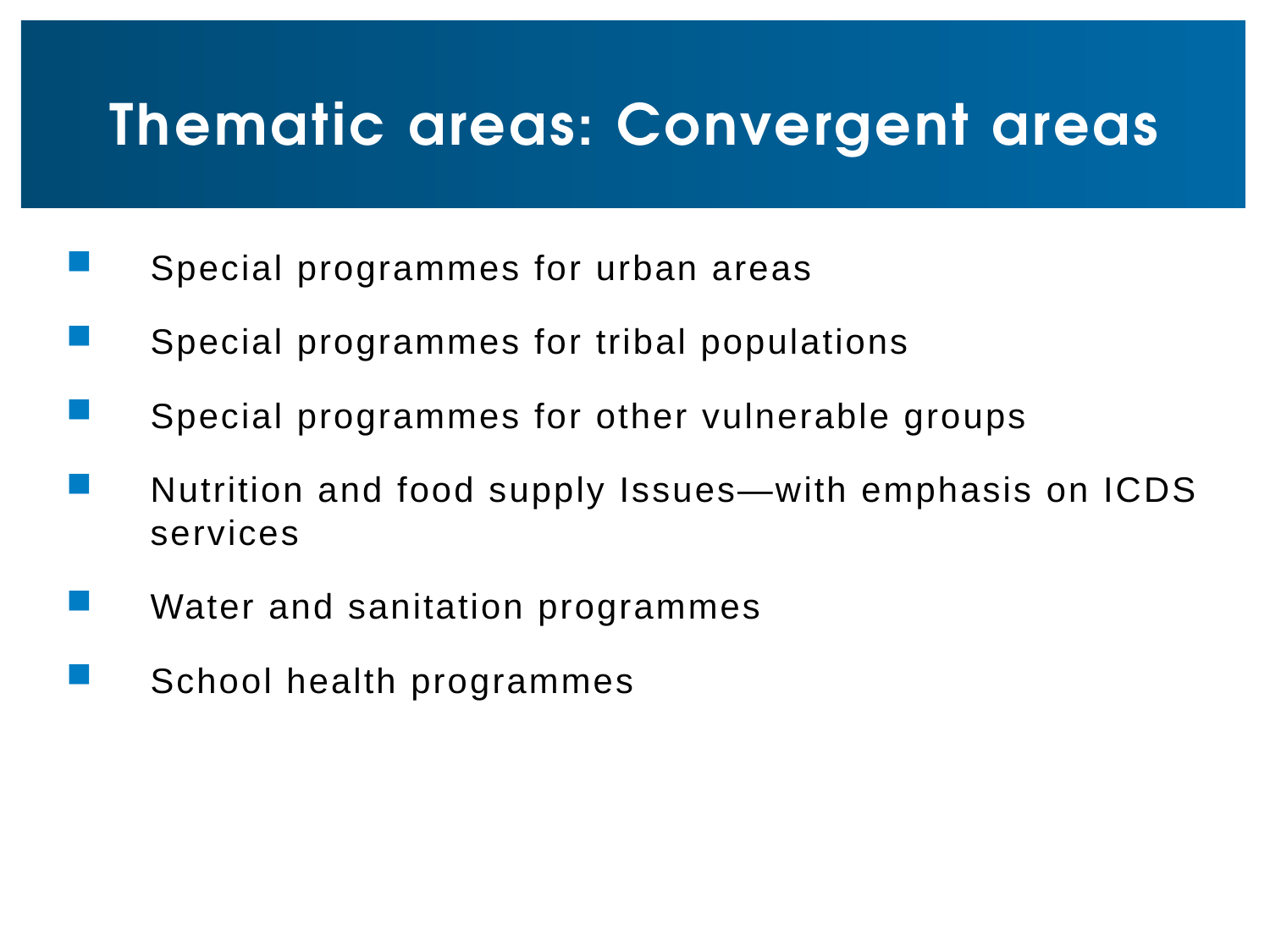

# Thematic areas: Convergent areas
Special programmes for urban areas
Special programmes for tribal populations
Special programmes for other vulnerable groups
Nutrition and food supply Issues—with emphasis on ICDS services
Water and sanitation programmes
School health programmes